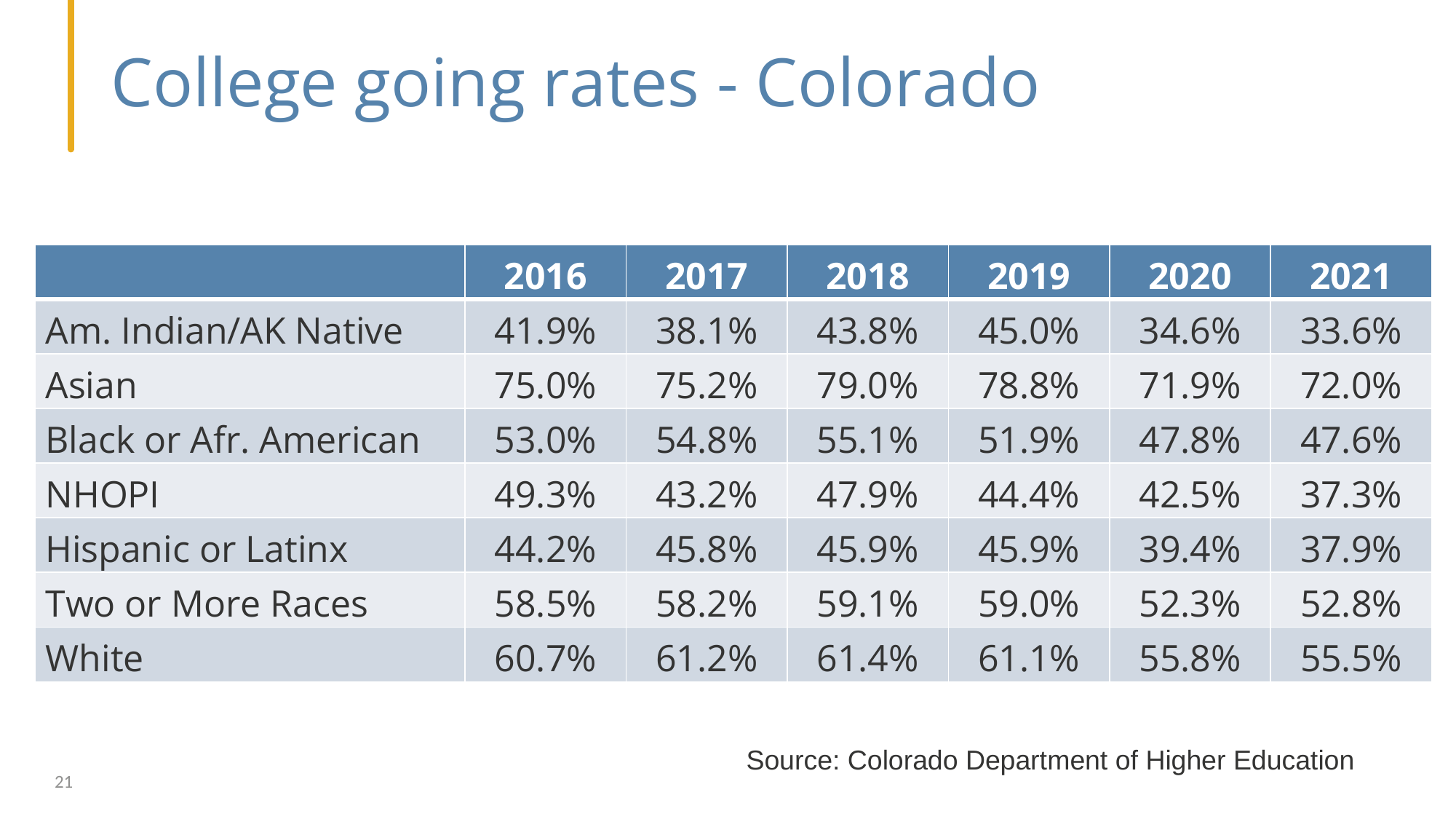

# College going rates - Colorado
|  | 2016 | 2017 | 2018 | 2019 | 2020 | 2021 |
| --- | --- | --- | --- | --- | --- | --- |
| Am. Indian/AK Native | 41.9% | 38.1% | 43.8% | 45.0% | 34.6% | 33.6% |
| Asian | 75.0% | 75.2% | 79.0% | 78.8% | 71.9% | 72.0% |
| Black or Afr. American | 53.0% | 54.8% | 55.1% | 51.9% | 47.8% | 47.6% |
| NHOPI | 49.3% | 43.2% | 47.9% | 44.4% | 42.5% | 37.3% |
| Hispanic or Latinx | 44.2% | 45.8% | 45.9% | 45.9% | 39.4% | 37.9% |
| Two or More Races | 58.5% | 58.2% | 59.1% | 59.0% | 52.3% | 52.8% |
| White | 60.7% | 61.2% | 61.4% | 61.1% | 55.8% | 55.5% |
Source: Colorado Department of Higher Education
21